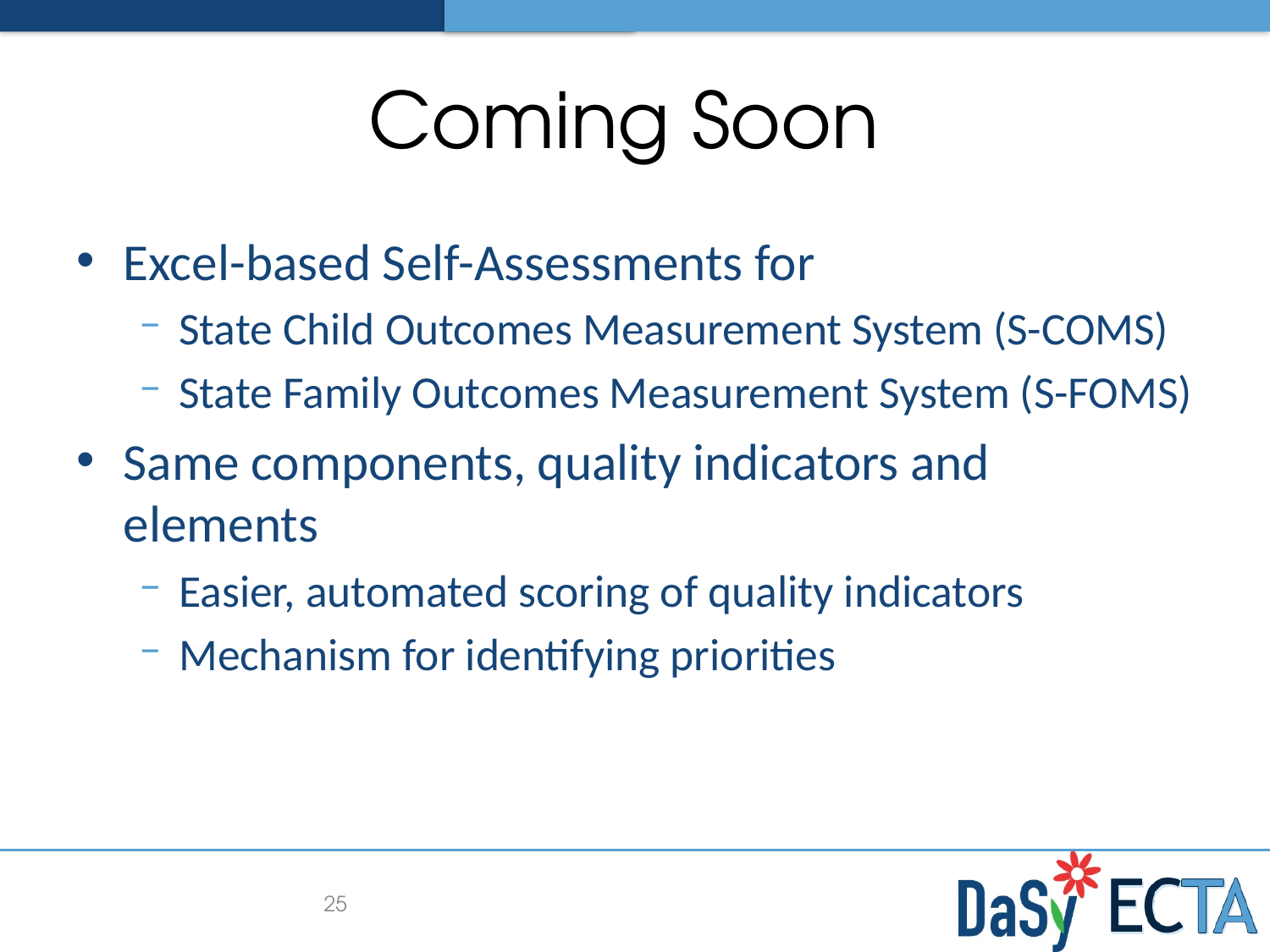

# Coming Soon
Excel-based Self-Assessments for
State Child Outcomes Measurement System (S-COMS)
State Family Outcomes Measurement System (S-FOMS)
Same components, quality indicators and elements
Easier, automated scoring of quality indicators
Mechanism for identifying priorities

25